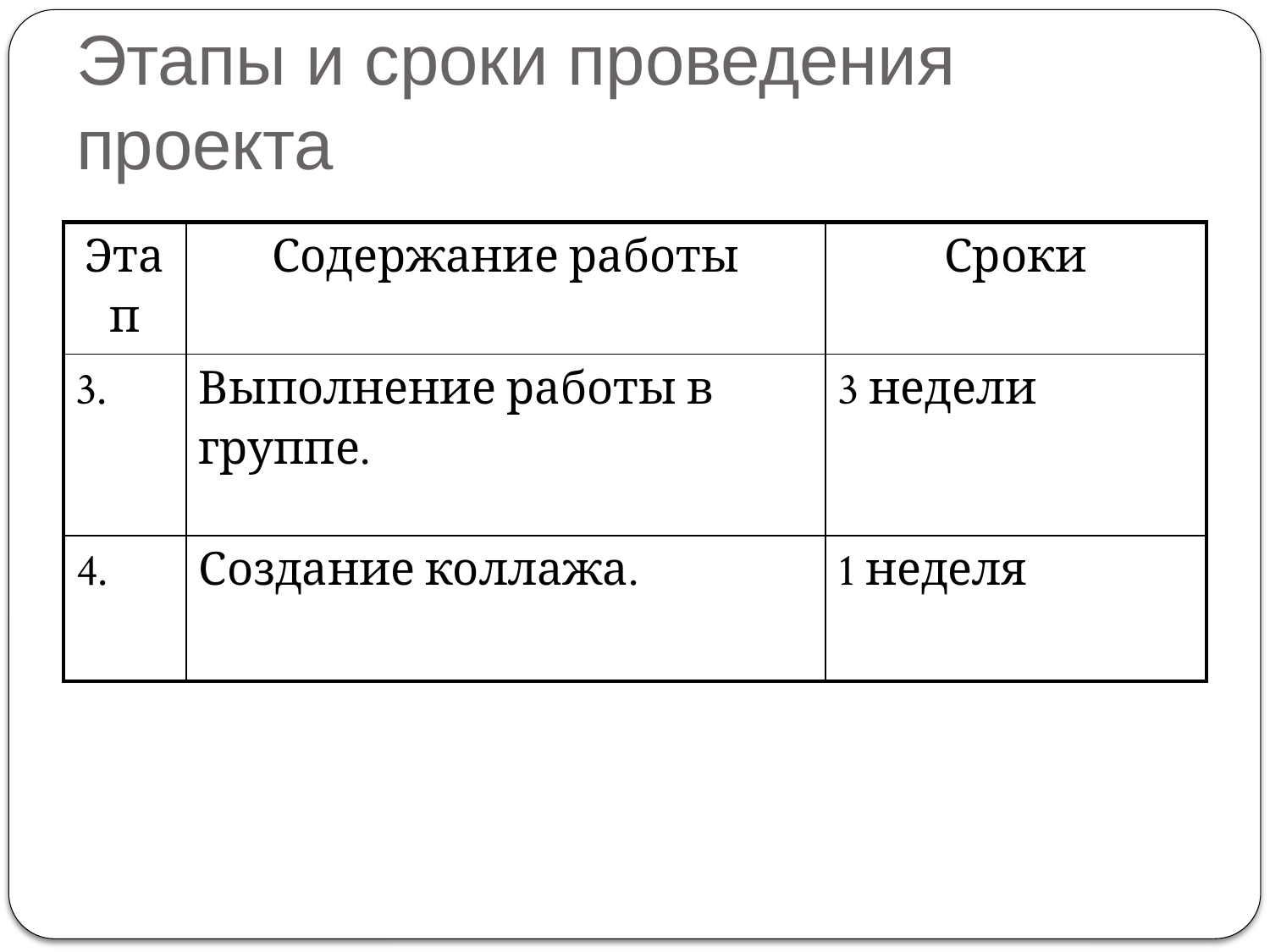

# Этапы и сроки проведения проекта
| Этап | Содержание работы | Сроки |
| --- | --- | --- |
| 3. | Выполнение работы в группе. | 3 недели |
| 4. | Создание коллажа. | 1 неделя |